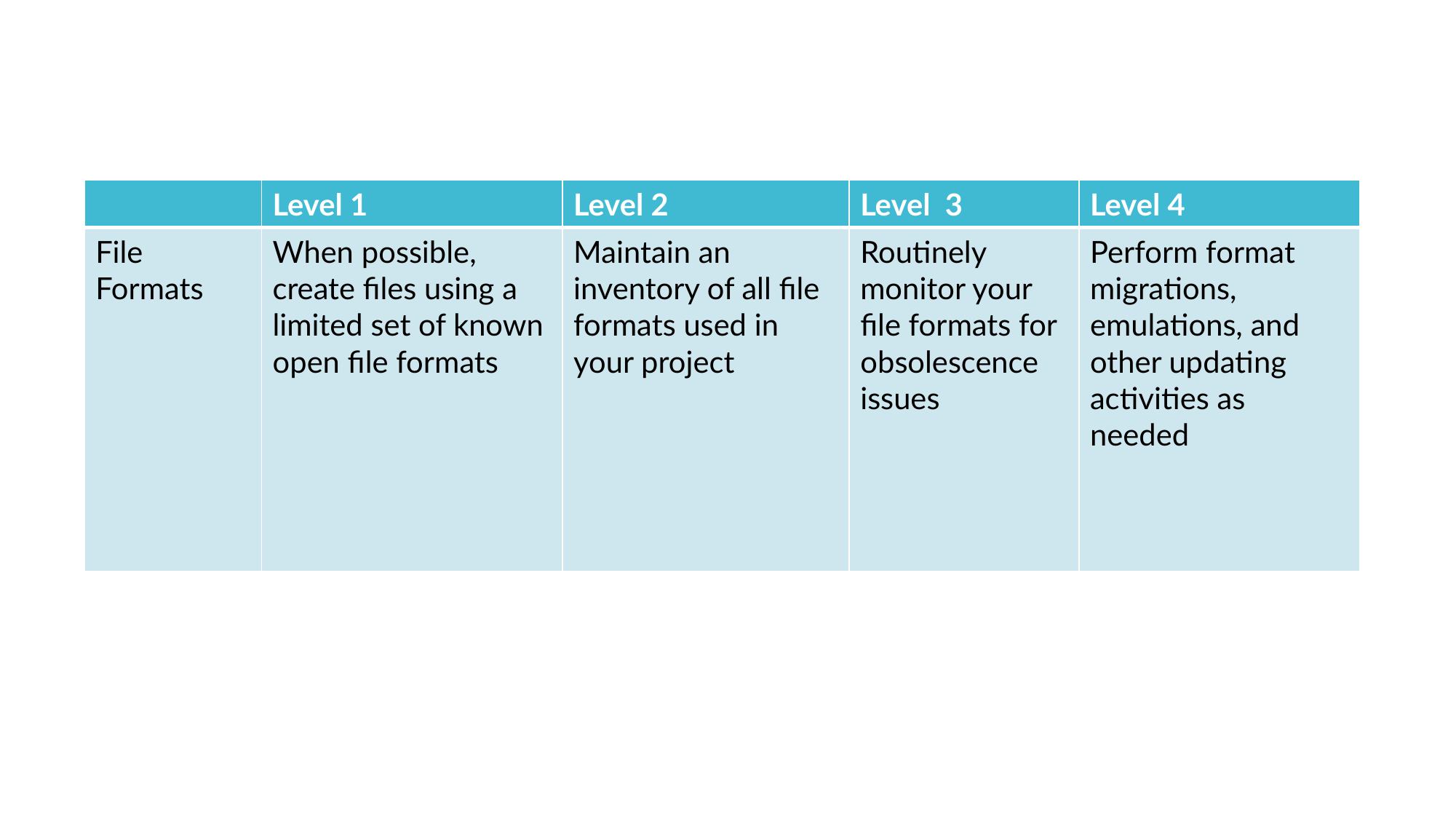

NDSA charts add here!
|  | Level 1 | Level 2 | Level  3 | Level 4 |
| --- | --- | --- | --- | --- |
| File Formats | When possible, create files using a limited set of known open file formats | Maintain an inventory of all file formats used in your project | Routinely monitor your file formats for obsolescence issues | Perform format migrations, emulations, and other updating activities as needed |